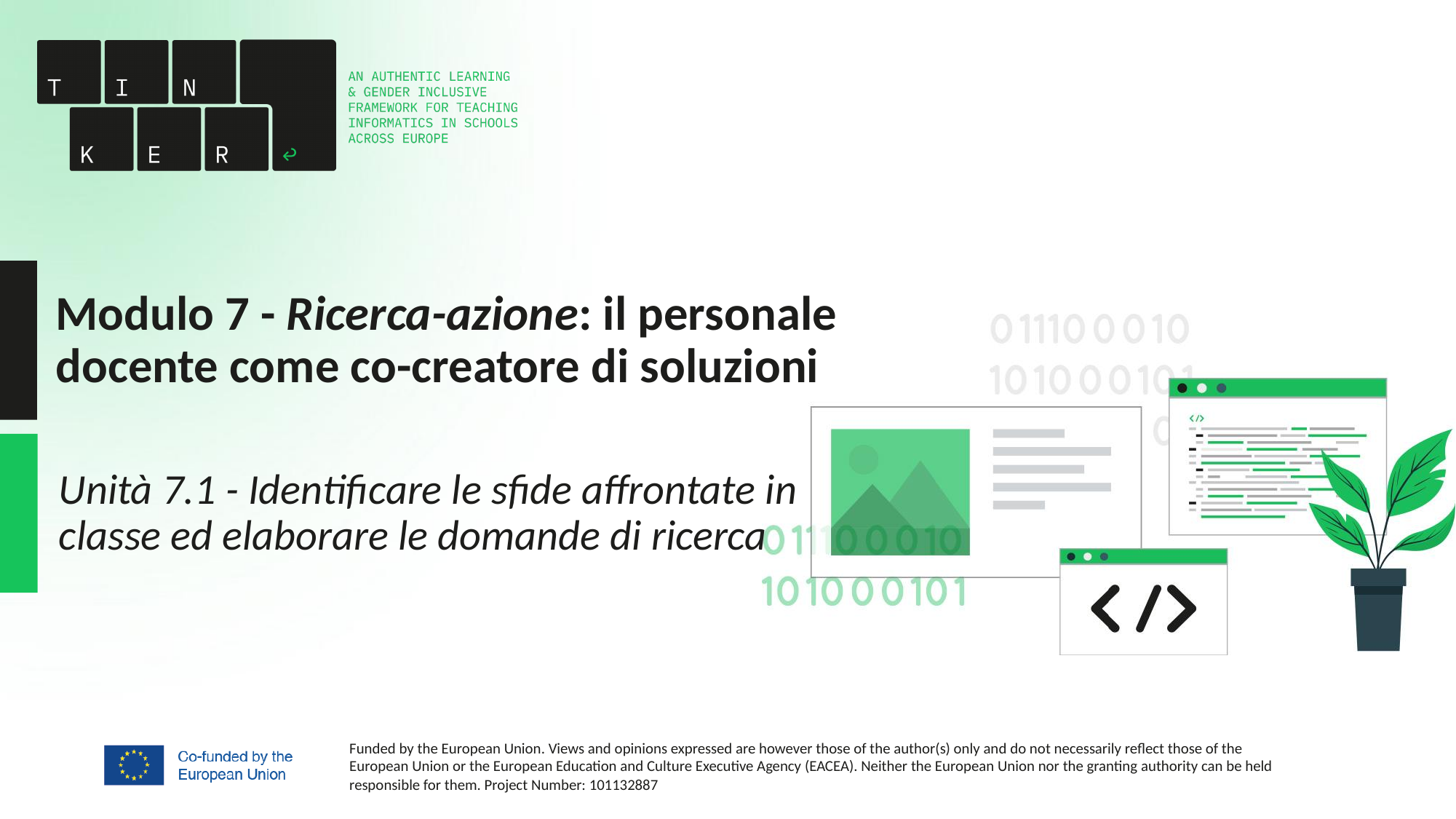

# Modulo 7 - Ricerca-azione: il personale docente come co-creatore di soluzioni
Unità 7.1 - Identificare le sfide affrontate in classe ed elaborare le domande di ricerca